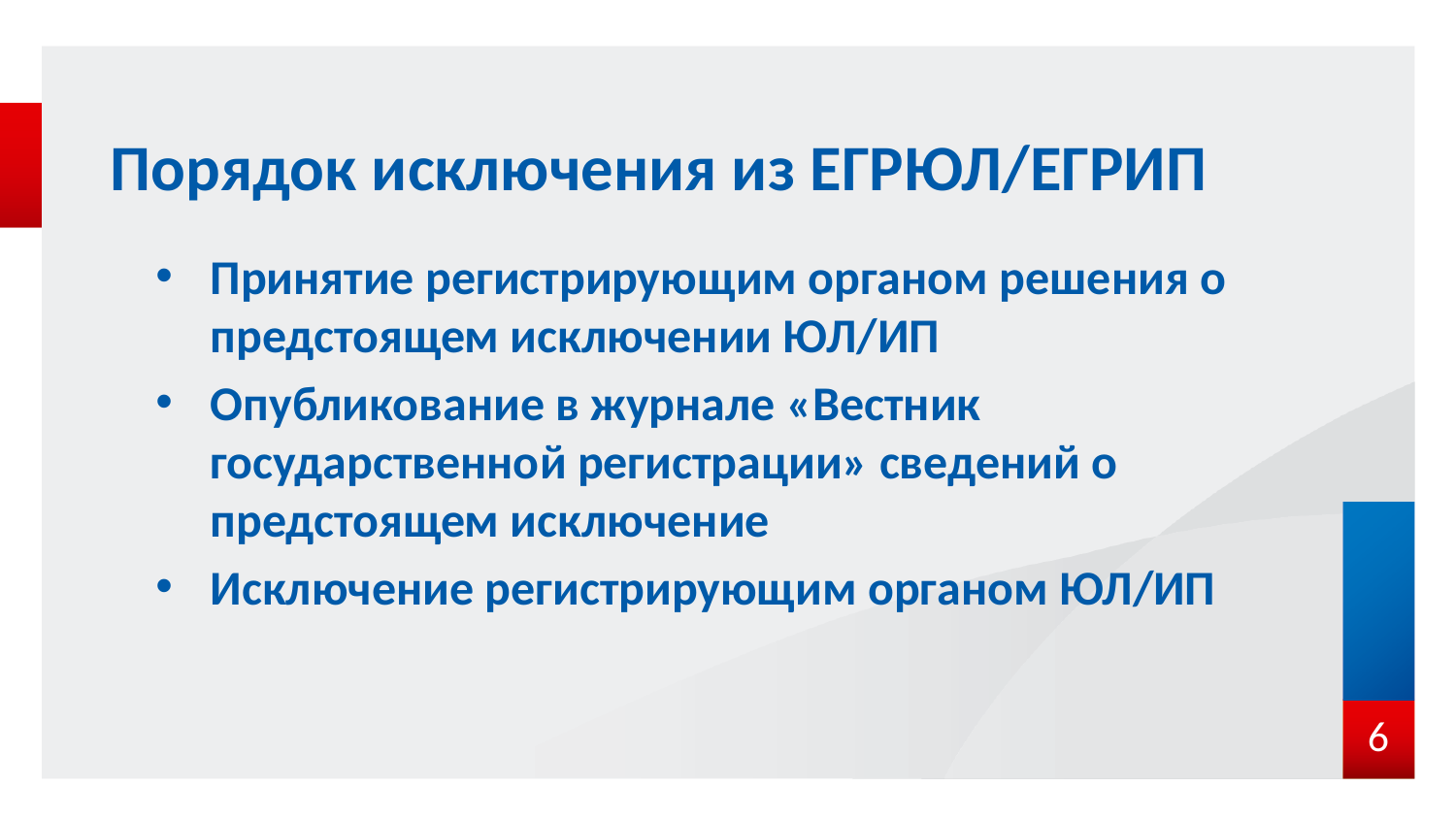

# Порядок исключения из ЕГРЮЛ/ЕГРИП
Принятие регистрирующим органом решения о предстоящем исключении ЮЛ/ИП
Опубликование в журнале «Вестник государственной регистрации» сведений о предстоящем исключение
Исключение регистрирующим органом ЮЛ/ИП
6